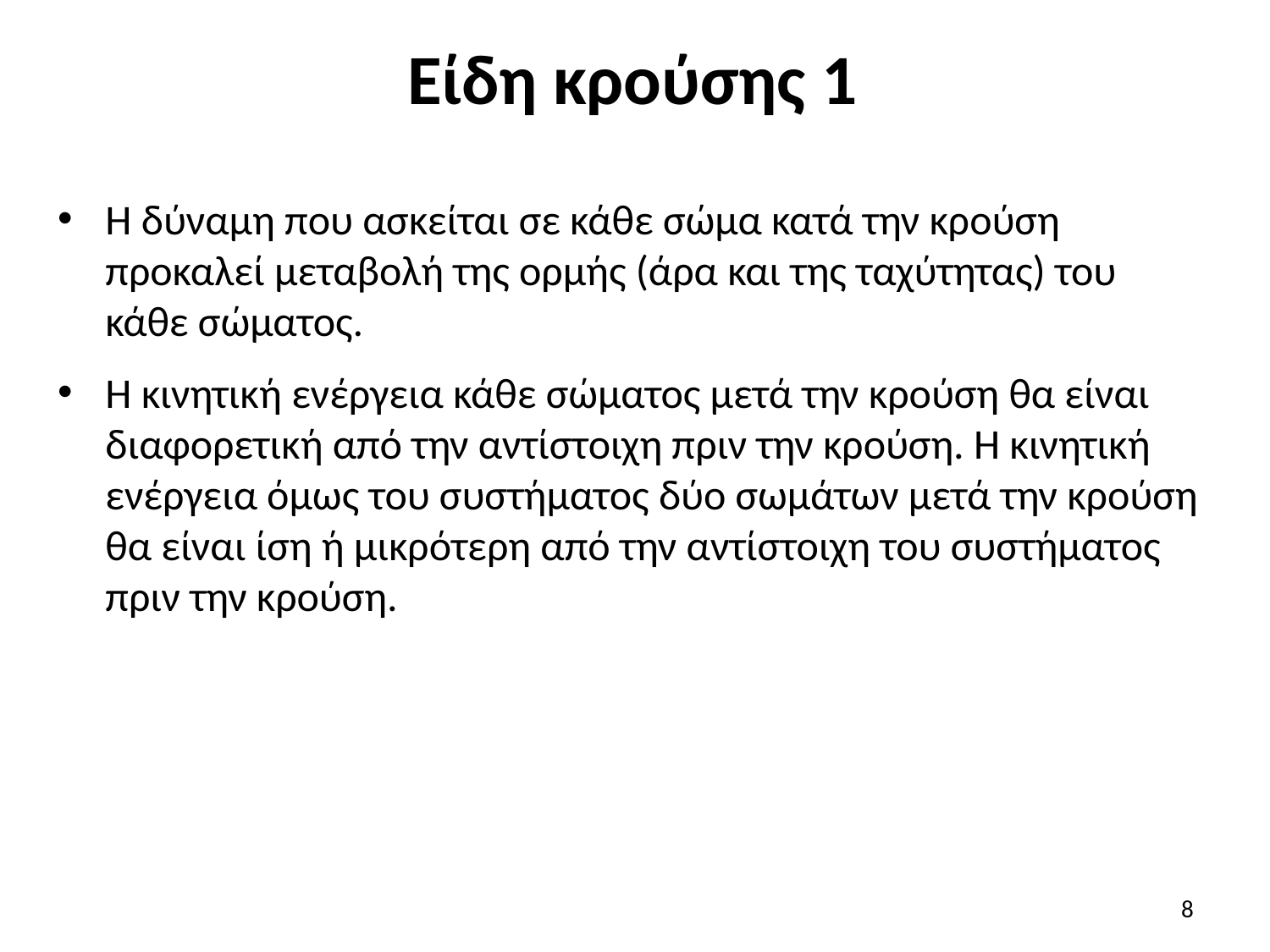

# Είδη κρούσης 1
Η δύναμη που ασκείται σε κάθε σώμα κατά την κρούση προκαλεί μεταβολή της ορμής (άρα και της ταχύτητας) του κάθε σώματος.
Η κινητική ενέργεια κάθε σώματος μετά την κρούση θα είναι διαφορετική από την αντίστοιχη πριν την κρούση. Η κινητική ενέργεια όμως του συστήματος δύο σωμάτων μετά την κρούση θα είναι ίση ή μικρότερη από την αντίστοιχη του συστήματος πριν την κρούση.
8